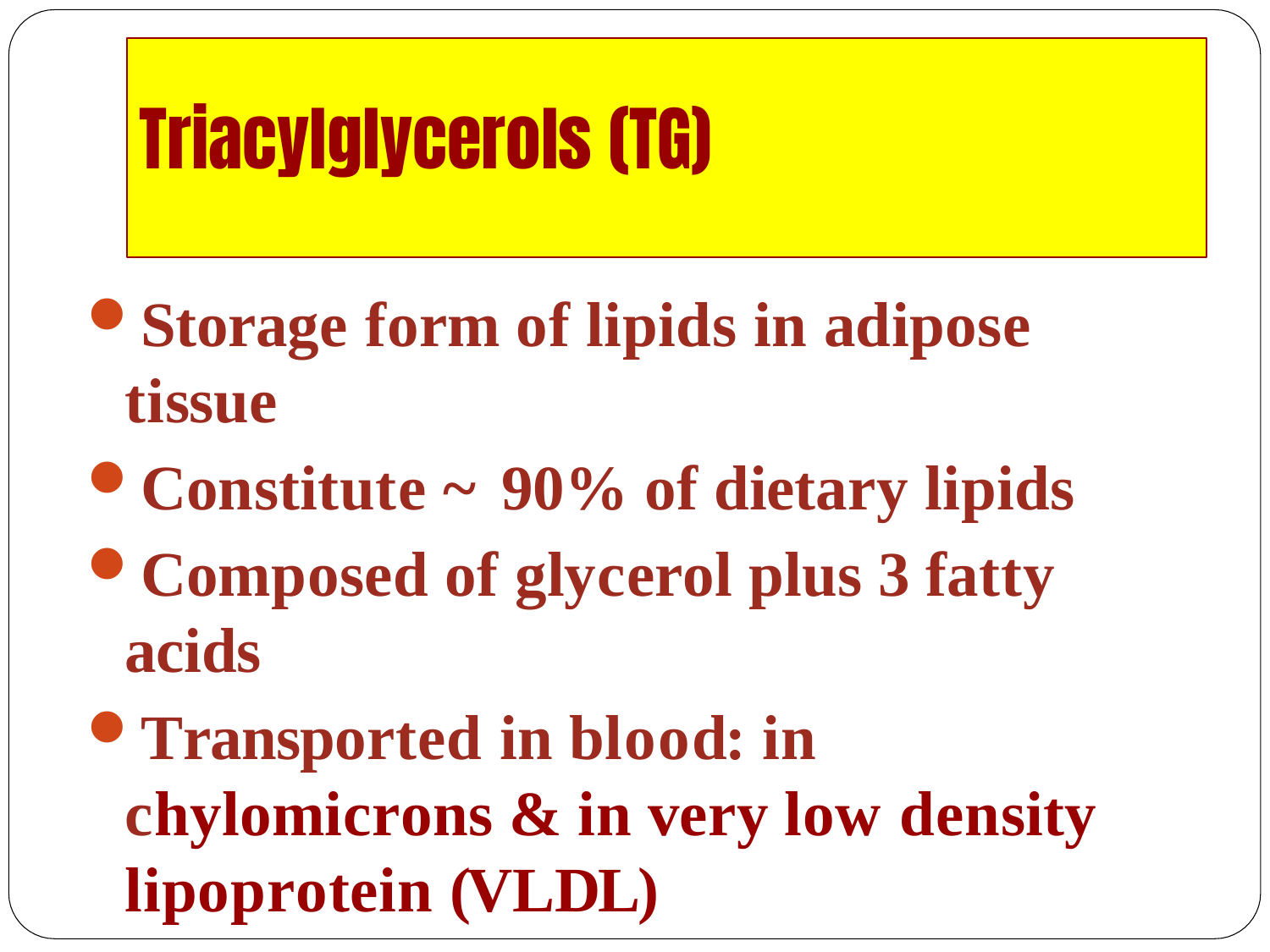

# Triacylglycerols (TG)
Storage form of lipids in adipose tissue
Constitute ~ 90% of dietary lipids
Composed of glycerol plus 3 fatty acids
Transported in blood: in chylomicrons & in very low density lipoprotein (VLDL)